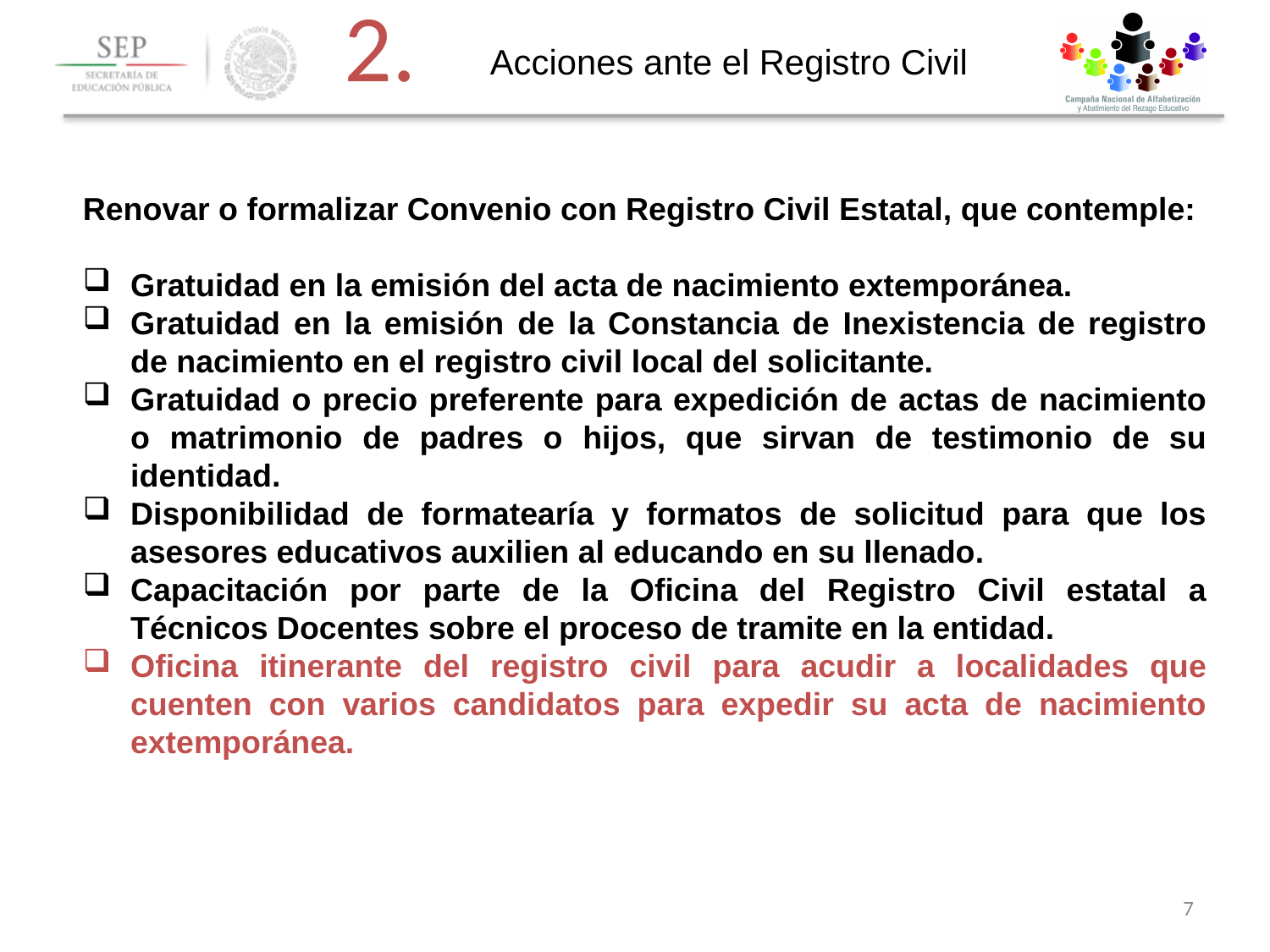

2.
Acciones ante el Registro Civil
Renovar o formalizar Convenio con Registro Civil Estatal, que contemple:

Gratuidad en la emisión del acta de nacimiento extemporánea.
Gratuidad en la emisión de la Constancia de Inexistencia de registro de nacimiento en el registro civil local del solicitante.
Gratuidad o precio preferente para expedición de actas de nacimiento o matrimonio de padres o hijos, que sirvan de testimonio de su identidad.
Disponibilidad de formatearía y formatos de solicitud para que los asesores educativos auxilien al educando en su llenado.
Capacitación por parte de la Oficina del Registro Civil estatal a Técnicos Docentes sobre el proceso de tramite en la entidad.
Oficina itinerante del registro civil para acudir a localidades que cuenten con varios candidatos para expedir su acta de nacimiento extemporánea.

7